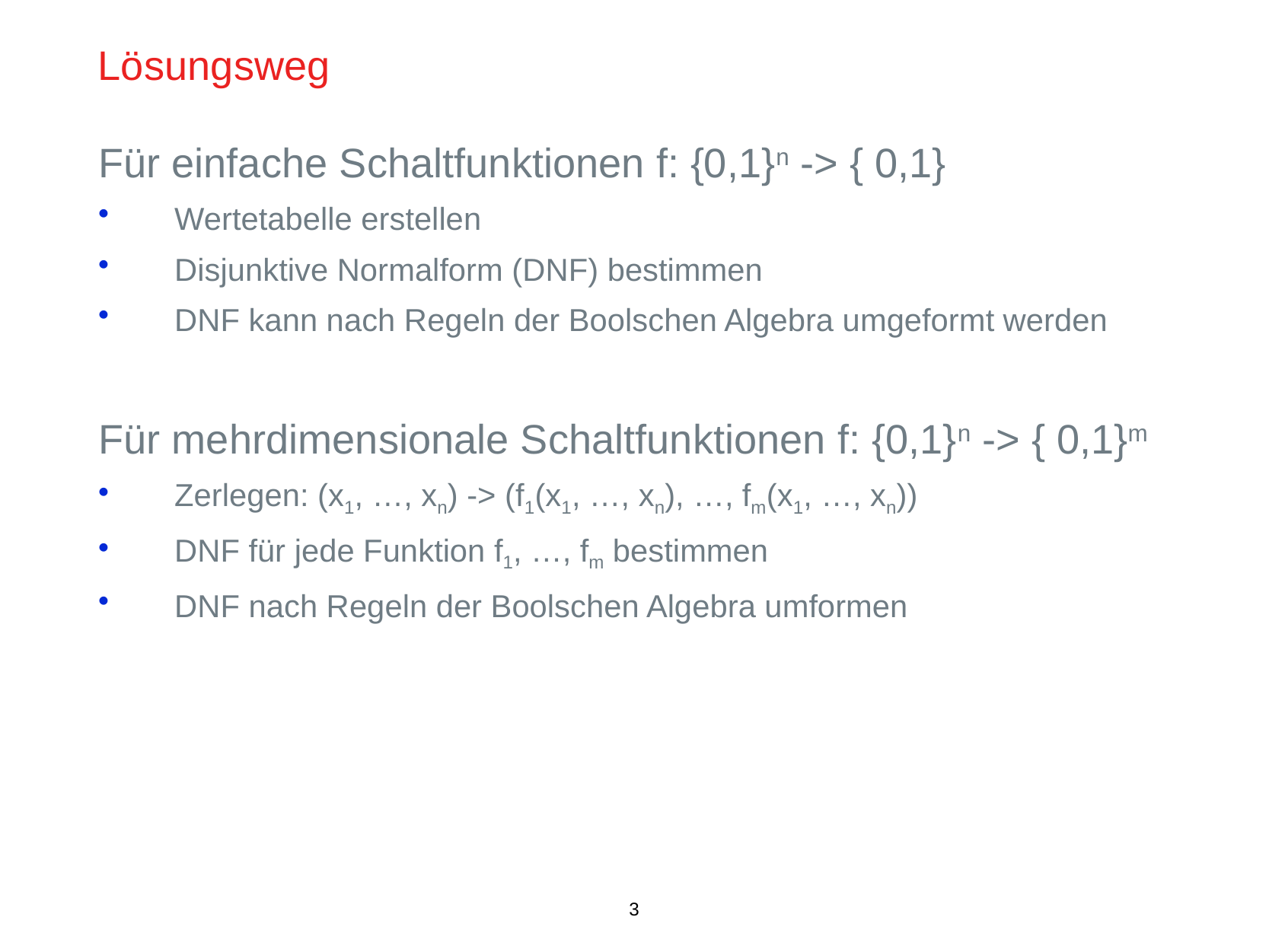

# Lösungsweg
Für einfache Schaltfunktionen f: {0,1}n -> { 0,1}
Wertetabelle erstellen
Disjunktive Normalform (DNF) bestimmen
DNF kann nach Regeln der Boolschen Algebra umgeformt werden

Für mehrdimensionale Schaltfunktionen f: {0,1}n -> { 0,1}m
Zerlegen: (x1, …, xn) -> (f1(x1, …, xn), …, fm(x1, …, xn))
DNF für jede Funktion f1, …, fm bestimmen
DNF nach Regeln der Boolschen Algebra umformen
3